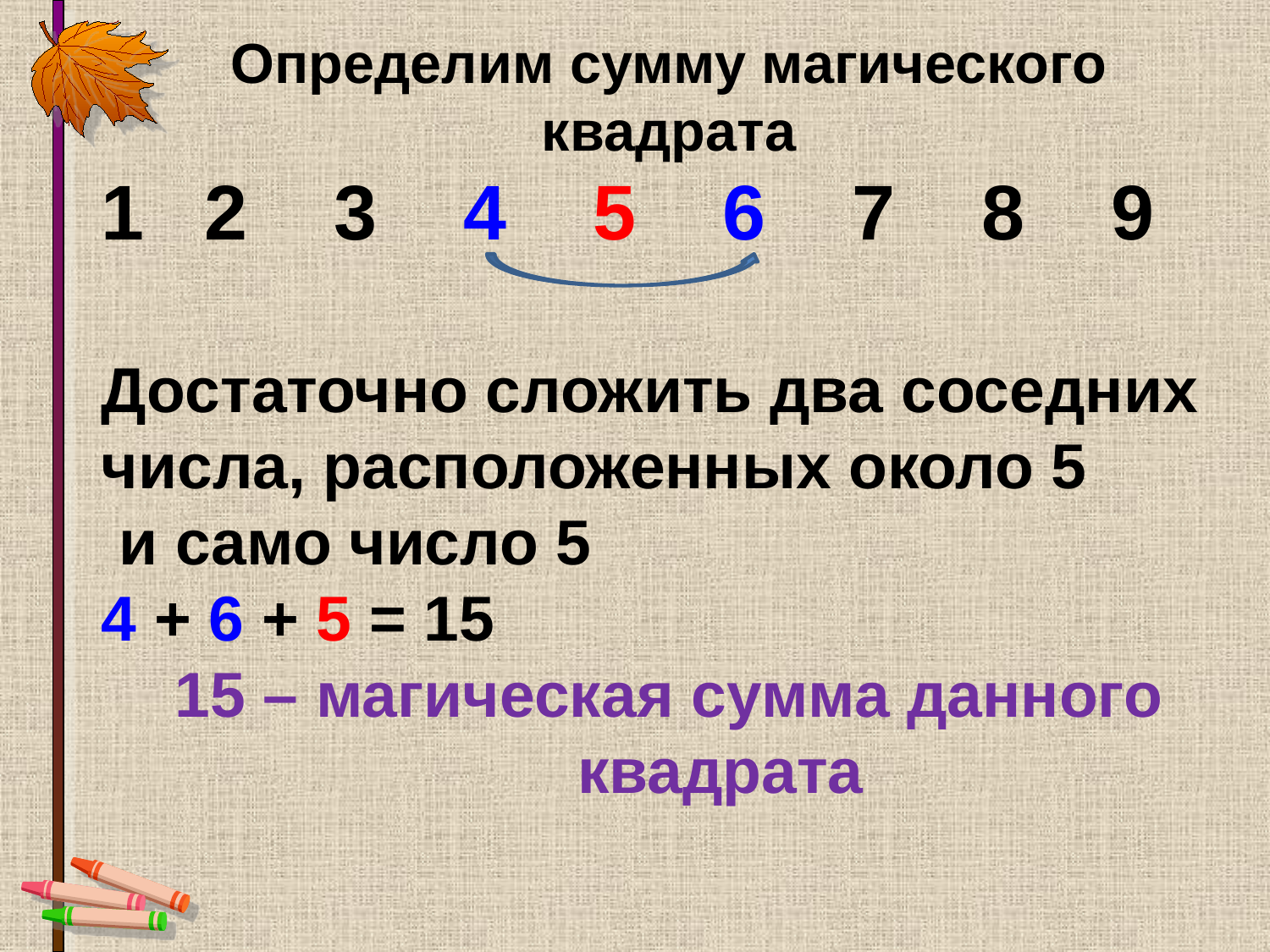

Определим сумму магического квадрата
2    3    4    5    6    7    8    9

Достаточно сложить два соседних
числа, расположенных около 5
 и само число 5
4 + 6 + 5 = 15
15 – магическая сумма данного квадрата